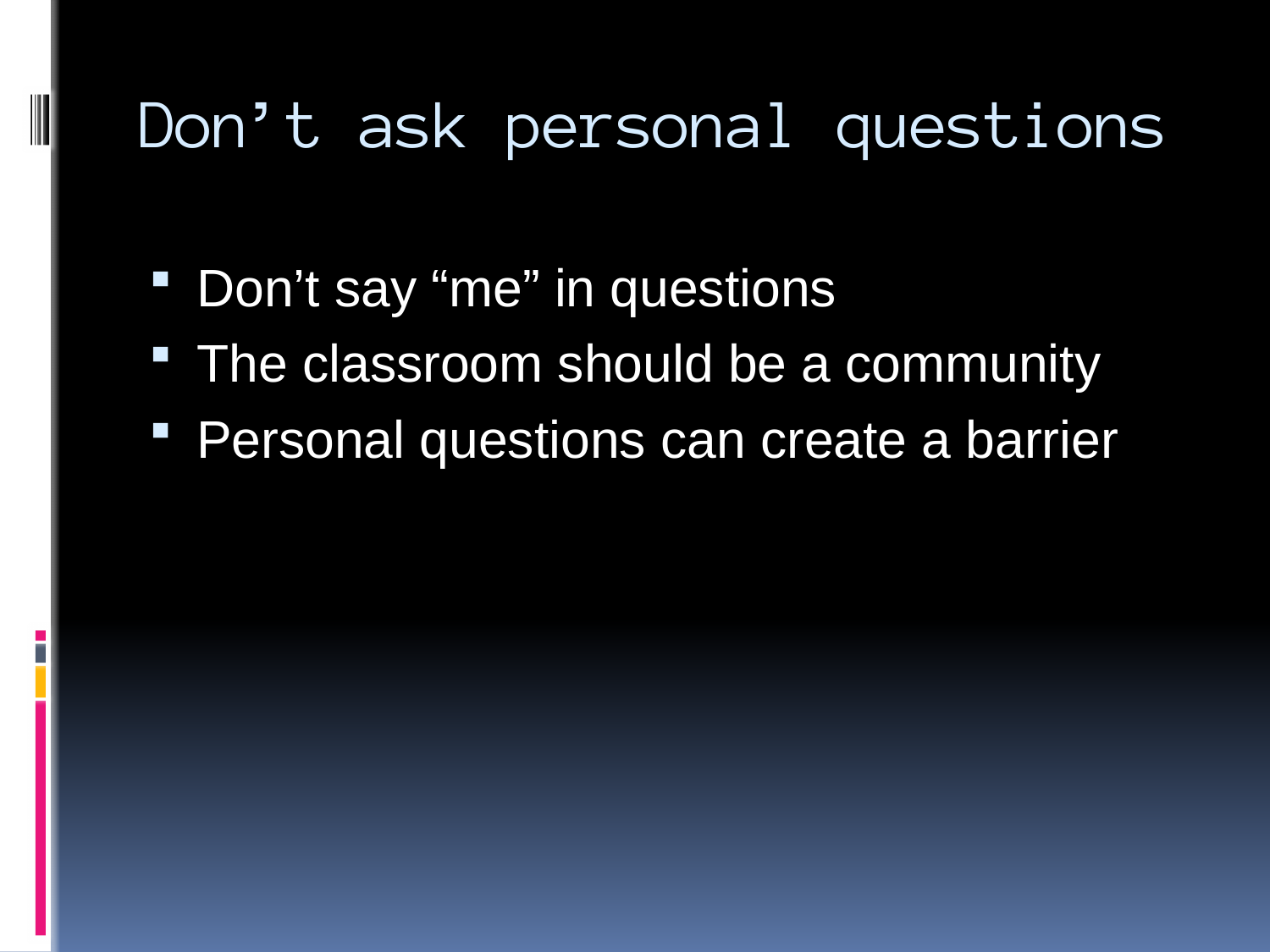

# Don’t ask personal questions
Don’t say “me” in questions
The classroom should be a community
Personal questions can create a barrier